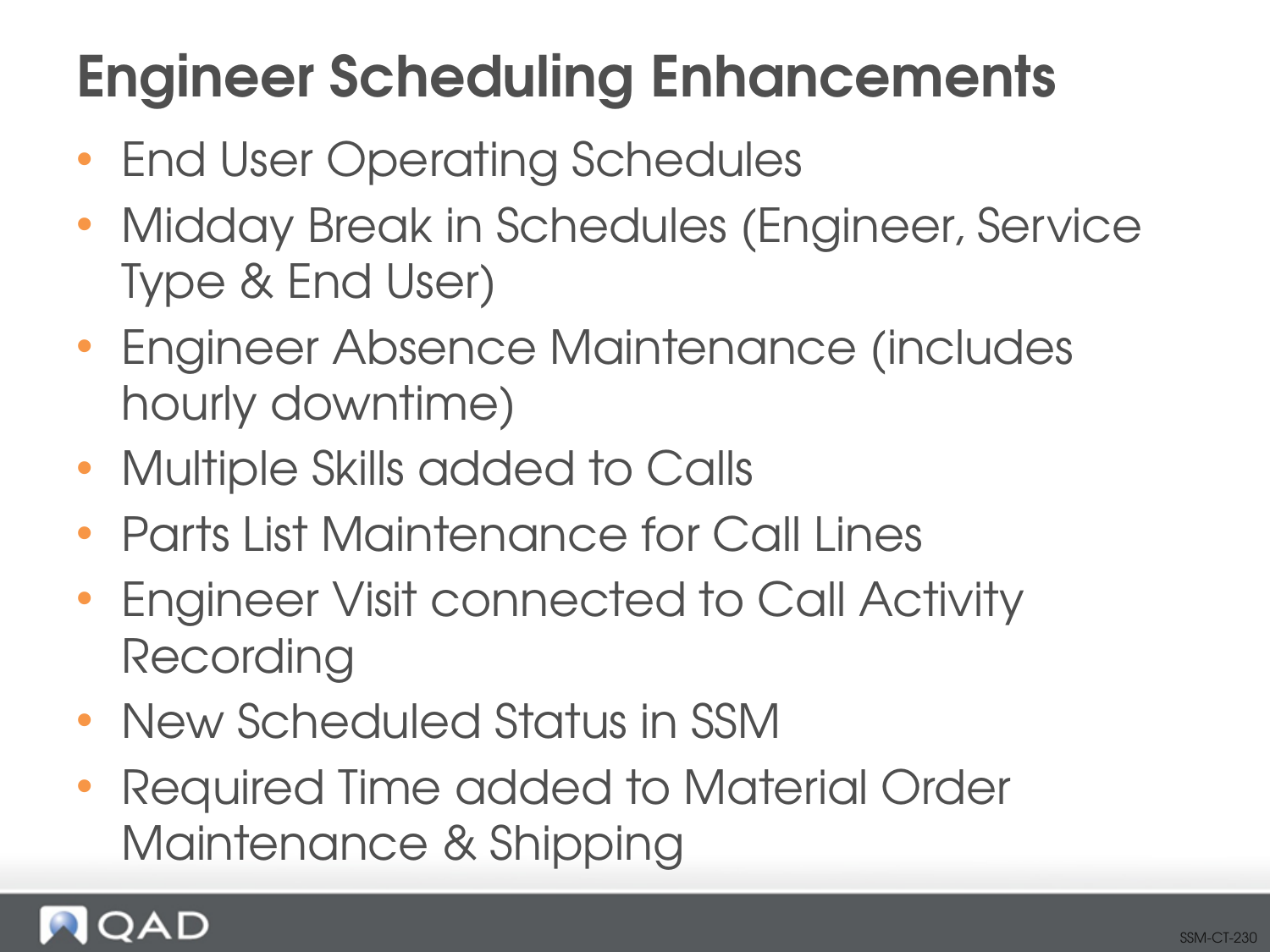

# Engineer Scheduling Enhancements
End User Operating Schedules
Midday Break in Schedules (Engineer, Service Type & End User)
Engineer Absence Maintenance (includes hourly downtime)
Multiple Skills added to Calls
Parts List Maintenance for Call Lines
Engineer Visit connected to Call Activity Recording
New Scheduled Status in SSM
Required Time added to Material Order Maintenance & Shipping

SSM-CT-230